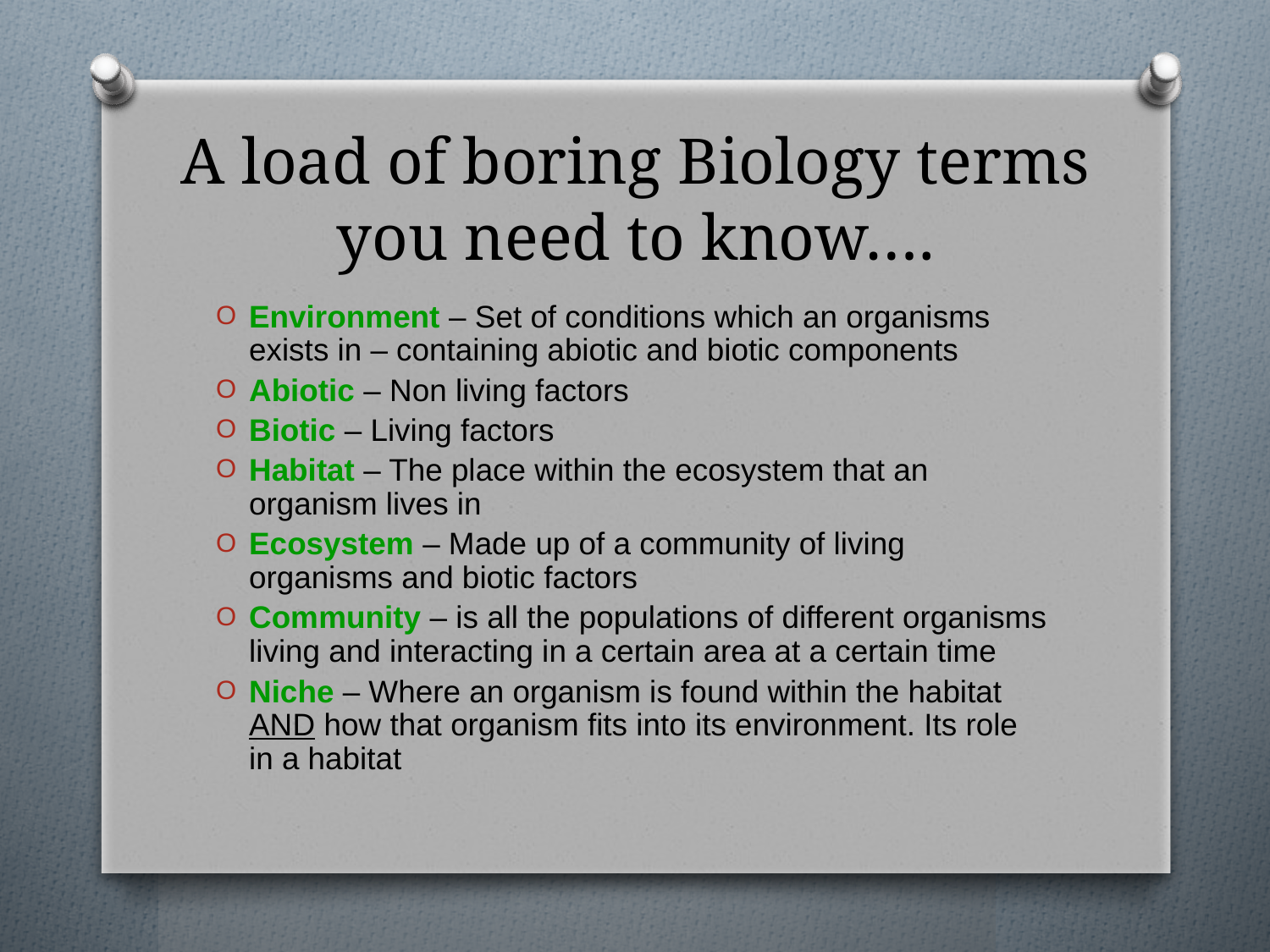

# A load of boring Biology terms you need to know….
Environment – Set of conditions which an organisms exists in – containing abiotic and biotic components
Abiotic – Non living factors
Biotic – Living factors
Habitat – The place within the ecosystem that an organism lives in
Ecosystem – Made up of a community of living organisms and biotic factors
Community – is all the populations of different organisms living and interacting in a certain area at a certain time
Niche – Where an organism is found within the habitat AND how that organism fits into its environment. Its role in a habitat